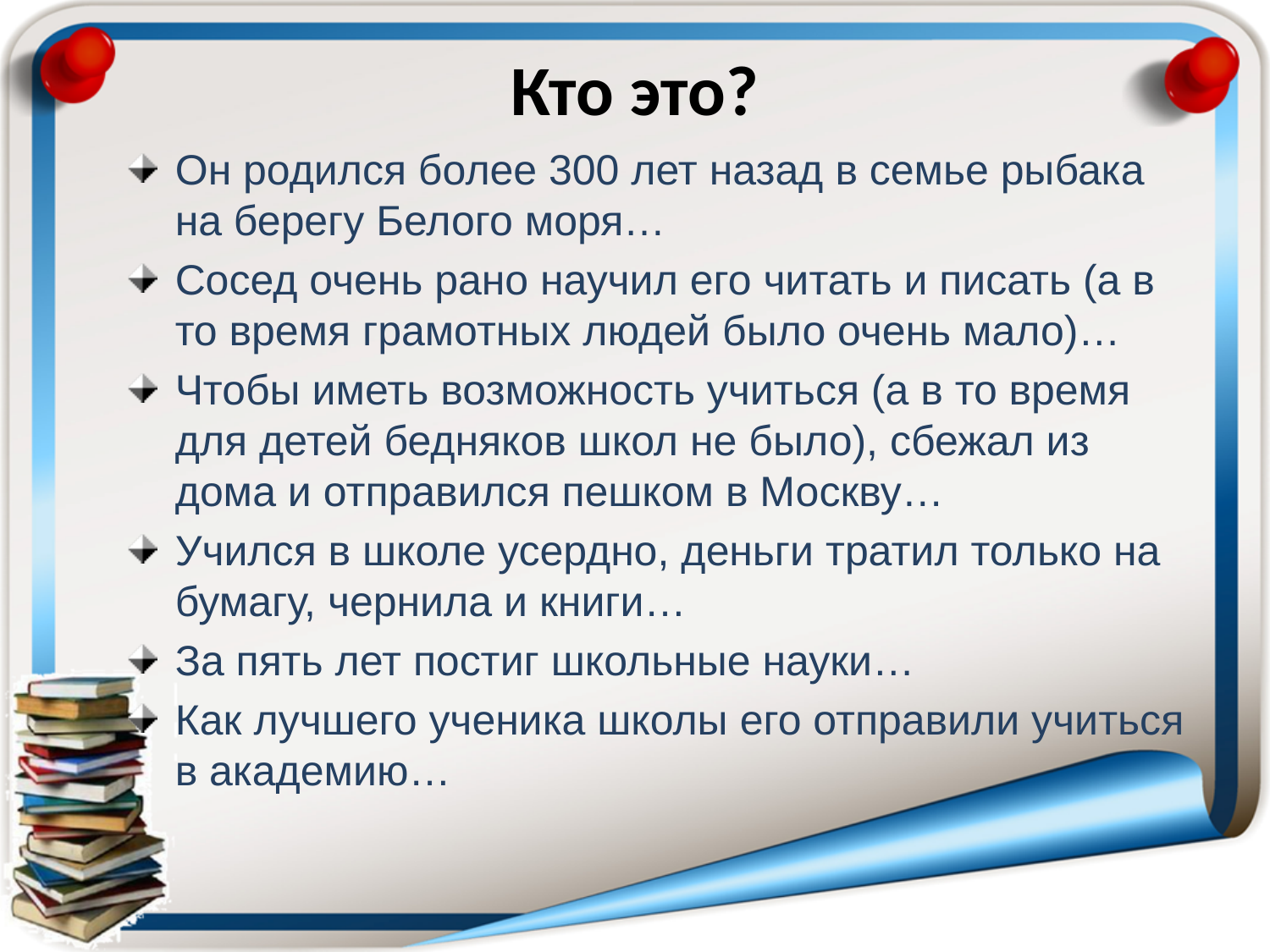

# Кто это?
Он родился более 300 лет назад в семье рыбака на берегу Белого моря…
Сосед очень рано научил его читать и писать (а в то время грамотных людей было очень мало)…
Чтобы иметь возможность учиться (а в то время для детей бедняков школ не было), сбежал из дома и отправился пешком в Москву…
Учился в школе усердно, деньги тратил только на бумагу, чернила и книги…
За пять лет постиг школьные науки…
Как лучшего ученика школы его отправили учиться в академию…